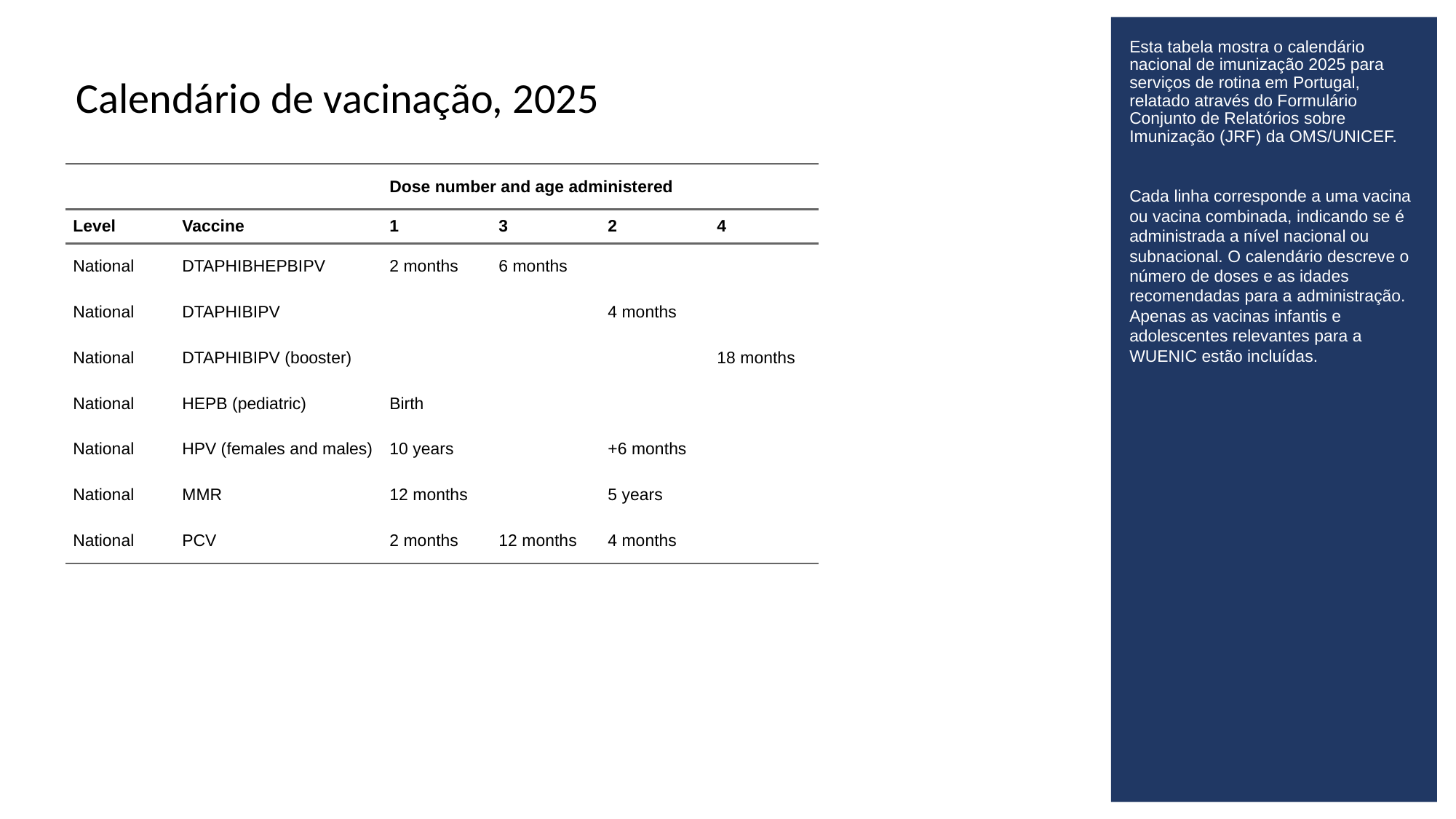

Esta tabela mostra o calendário nacional de imunização 2025 para serviços de rotina em Portugal, relatado através do Formulário Conjunto de Relatórios sobre Imunização (JRF) da OMS/UNICEF.

Cada linha corresponde a uma vacina ou vacina combinada, indicando se é administrada a nível nacional ou subnacional. O calendário descreve o número de doses e as idades recomendadas para a administração. Apenas as vacinas infantis e adolescentes relevantes para a WUENIC estão incluídas.
# Calendário de vacinação, 2025
|  |  | Dose number and age administered | Dose number and age administered | Dose number and age administered | Dose number and age administered |
| --- | --- | --- | --- | --- | --- |
| Level | Vaccine | 1 | 3 | 2 | 4 |
| National | DTAPHIBHEPBIPV | 2 months | 6 months |  |  |
| National | DTAPHIBIPV |  |  | 4 months |  |
| National | DTAPHIBIPV (booster) |  |  |  | 18 months |
| National | HEPB (pediatric) | Birth |  |  |  |
| National | HPV (females and males) | 10 years |  | +6 months |  |
| National | MMR | 12 months |  | 5 years |  |
| National | PCV | 2 months | 12 months | 4 months |  |